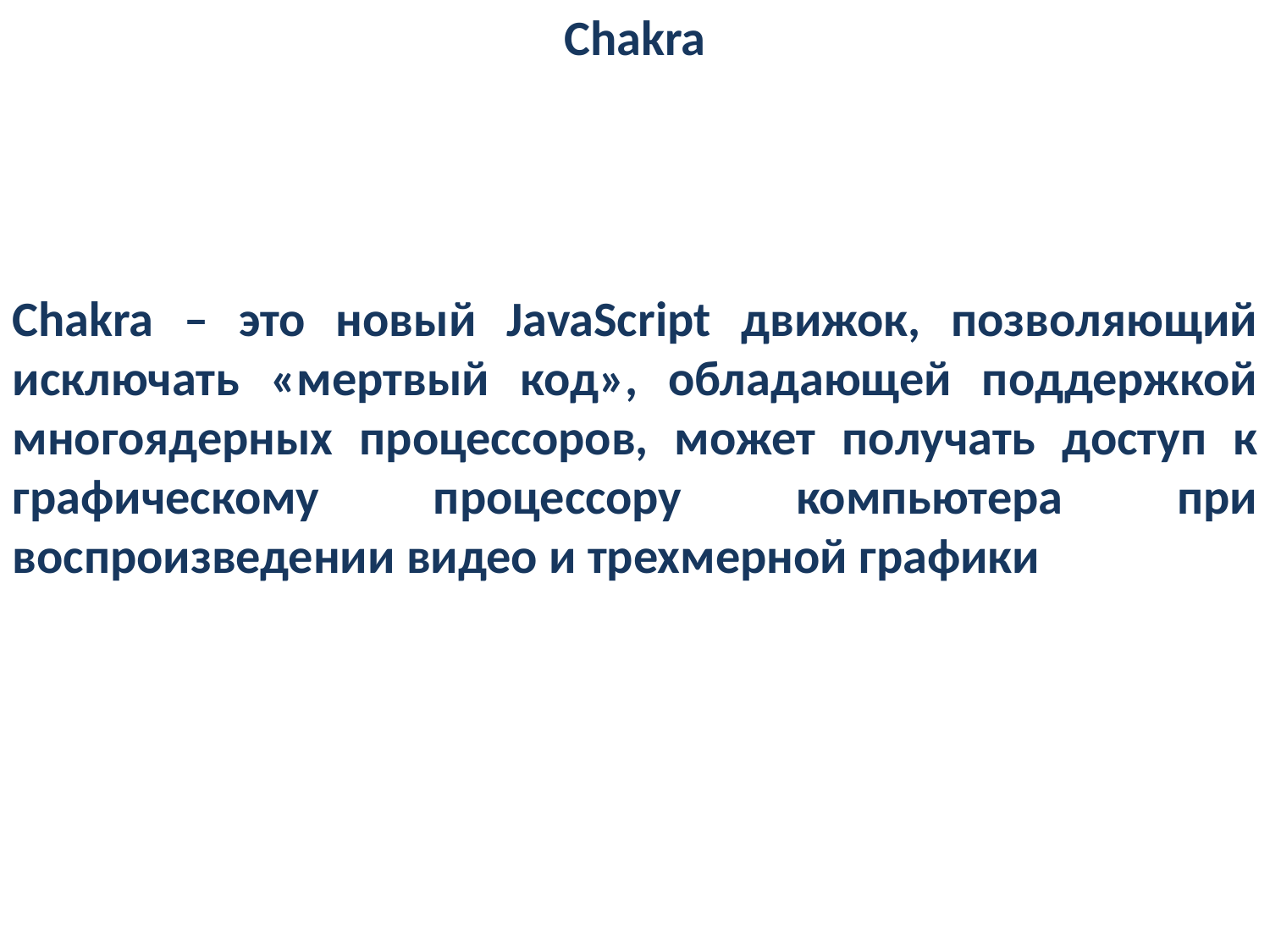

Chakra
Chakra – это новый JavaScript движок, позволяющий исключать «мертвый код», обладающей поддержкой многоядерных процессоров, может получать доступ к графическому процессору компьютера при воспроизведении видео и трехмерной графики